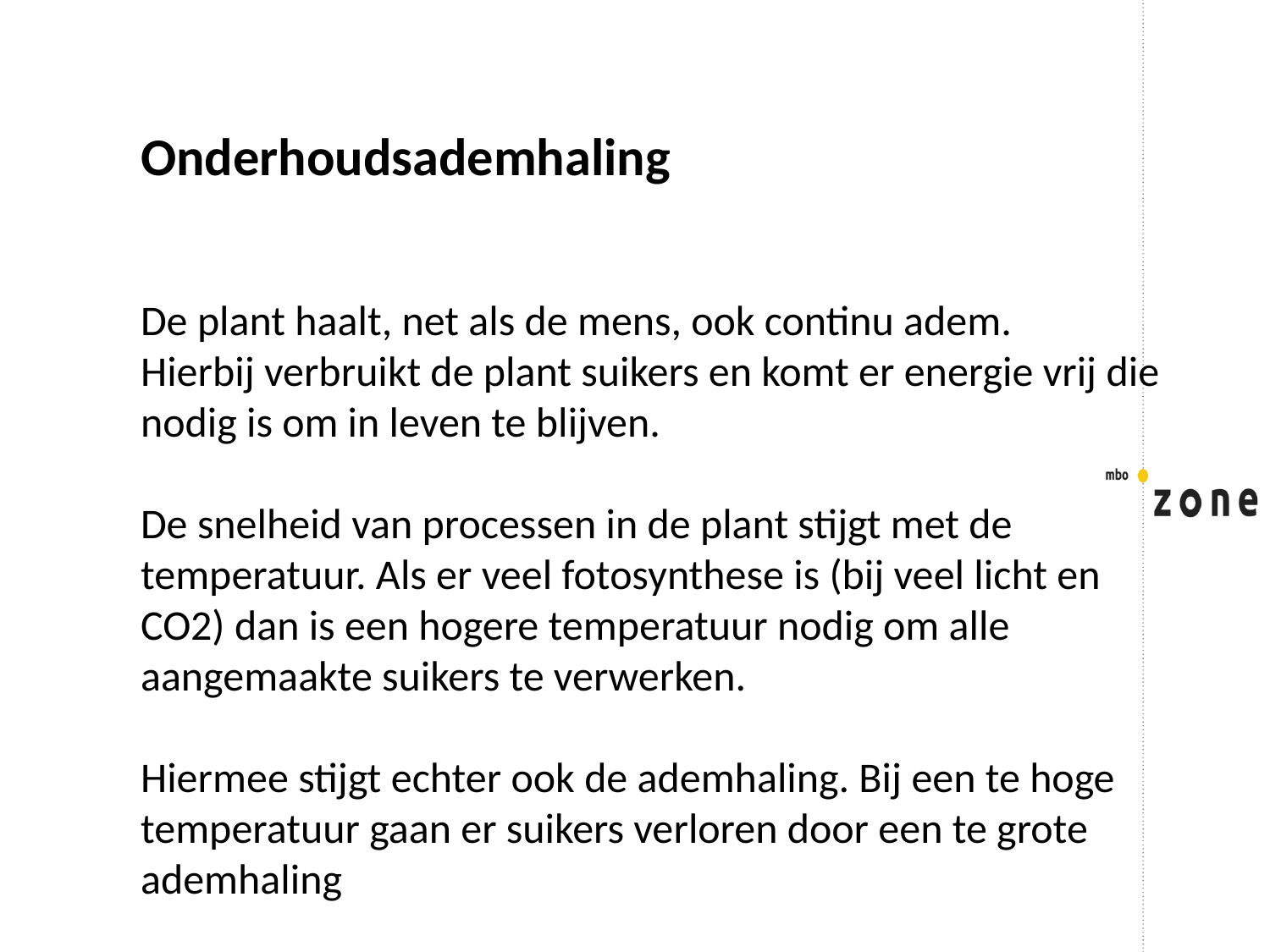

Onderhoudsademhaling
De plant haalt, net als de mens, ook continu adem.
Hierbij verbruikt de plant suikers en komt er energie vrij die nodig is om in leven te blijven.

De snelheid van processen in de plant stijgt met de temperatuur. Als er veel fotosynthese is (bij veel licht en CO2) dan is een hogere temperatuur nodig om alle aangemaakte suikers te verwerken.

Hiermee stijgt echter ook de ademhaling. Bij een te hoge temperatuur gaan er suikers verloren door een te grote ademhaling